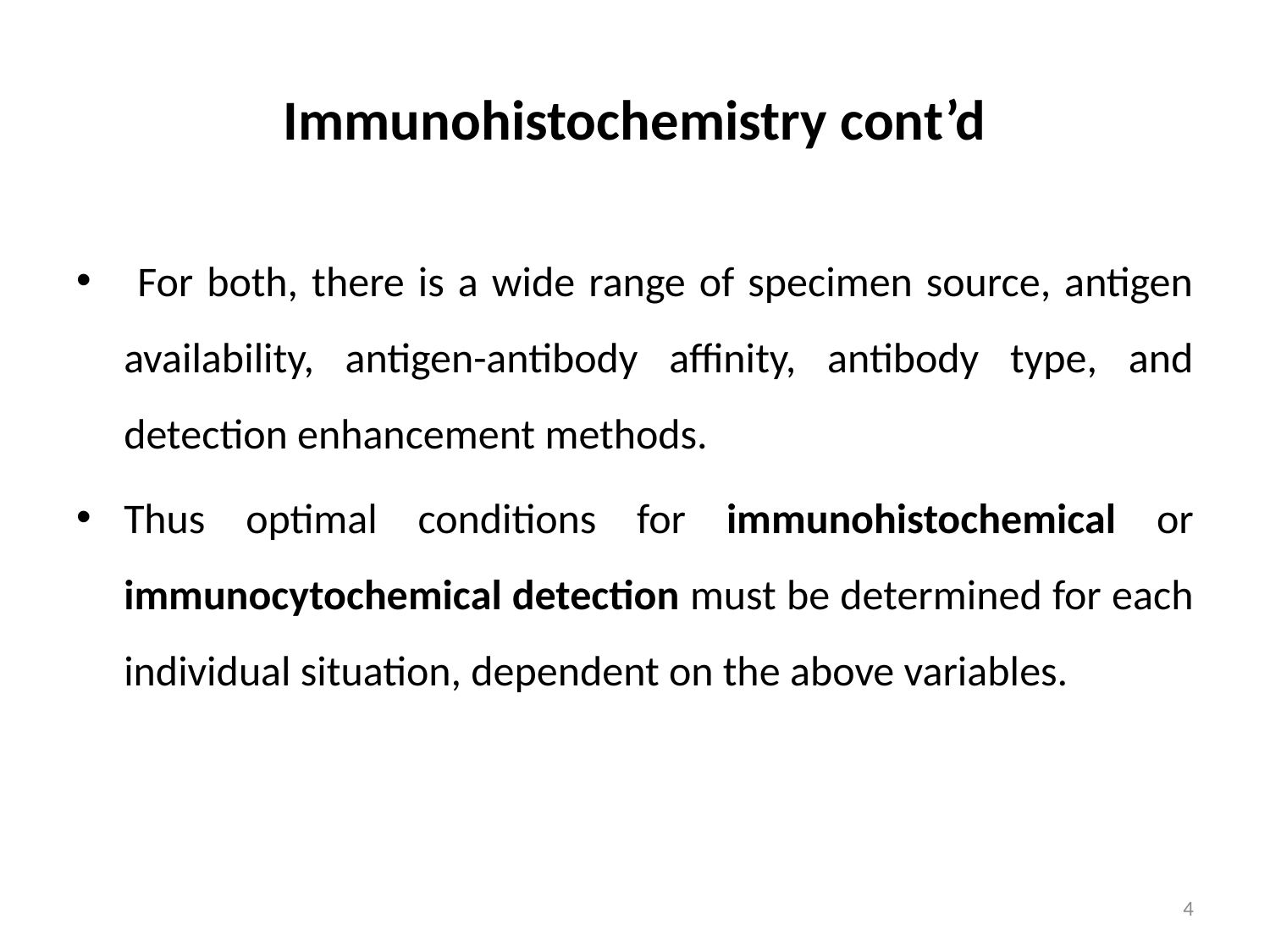

# Immunohistochemistry cont’d
 For both, there is a wide range of specimen source, antigen availability, antigen-antibody affinity, antibody type, and detection enhancement methods.
Thus optimal conditions for immunohistochemical or immunocytochemical detection must be determined for each individual situation, dependent on the above variables.

4